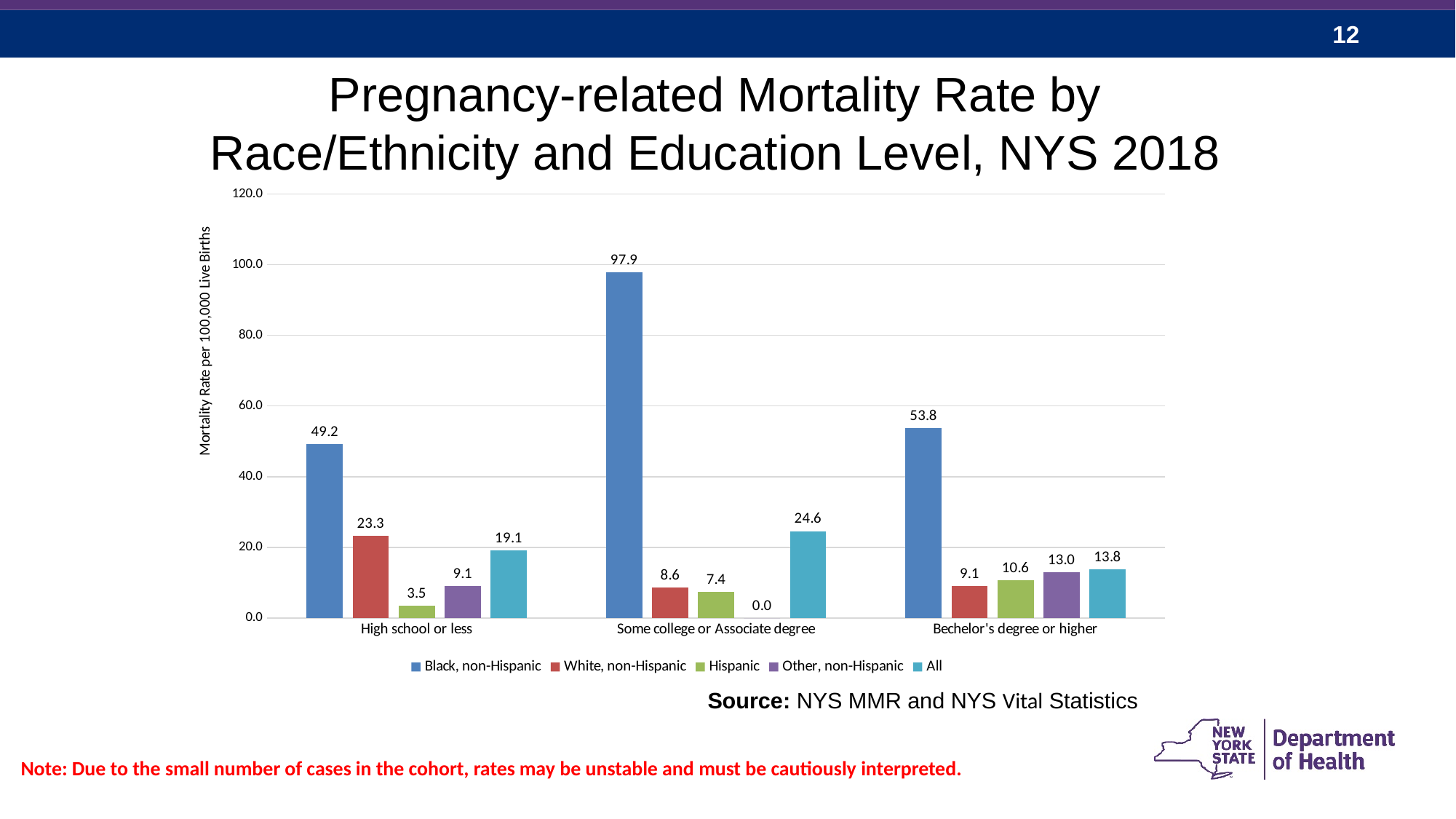

Pregnancy-related Mortality Rate by
Race/Ethnicity and Education Level, NYS 2018

### Chart

| Category | Black, non-Hispanic | White, non-Hispanic | Hispanic | Other, non-Hispanic | All |
|---|---|---|---|---|---|
| High school or less | 49.23682914820286 | 23.322449523555676 | 3.514444366345681 | 9.081827263645446 | 19.116803670426304 |
| Some college or Associate degree | 97.8760888714887 | 8.58000858000858 | 7.362143856290952 | 0.0 | 24.600246002460022 |
| Bechelor's degree or higher | 53.78512841199408 | 9.097359946143628 | 10.619093129446746 | 13.039509714434736 | 13.768889194864204 |

### Chart

| Category |
|---|
Source: NYS MMR and NYS Vital Statistics
Note: Due to the small number of cases in the cohort, rates may be unstable and must be cautiously interpreted.